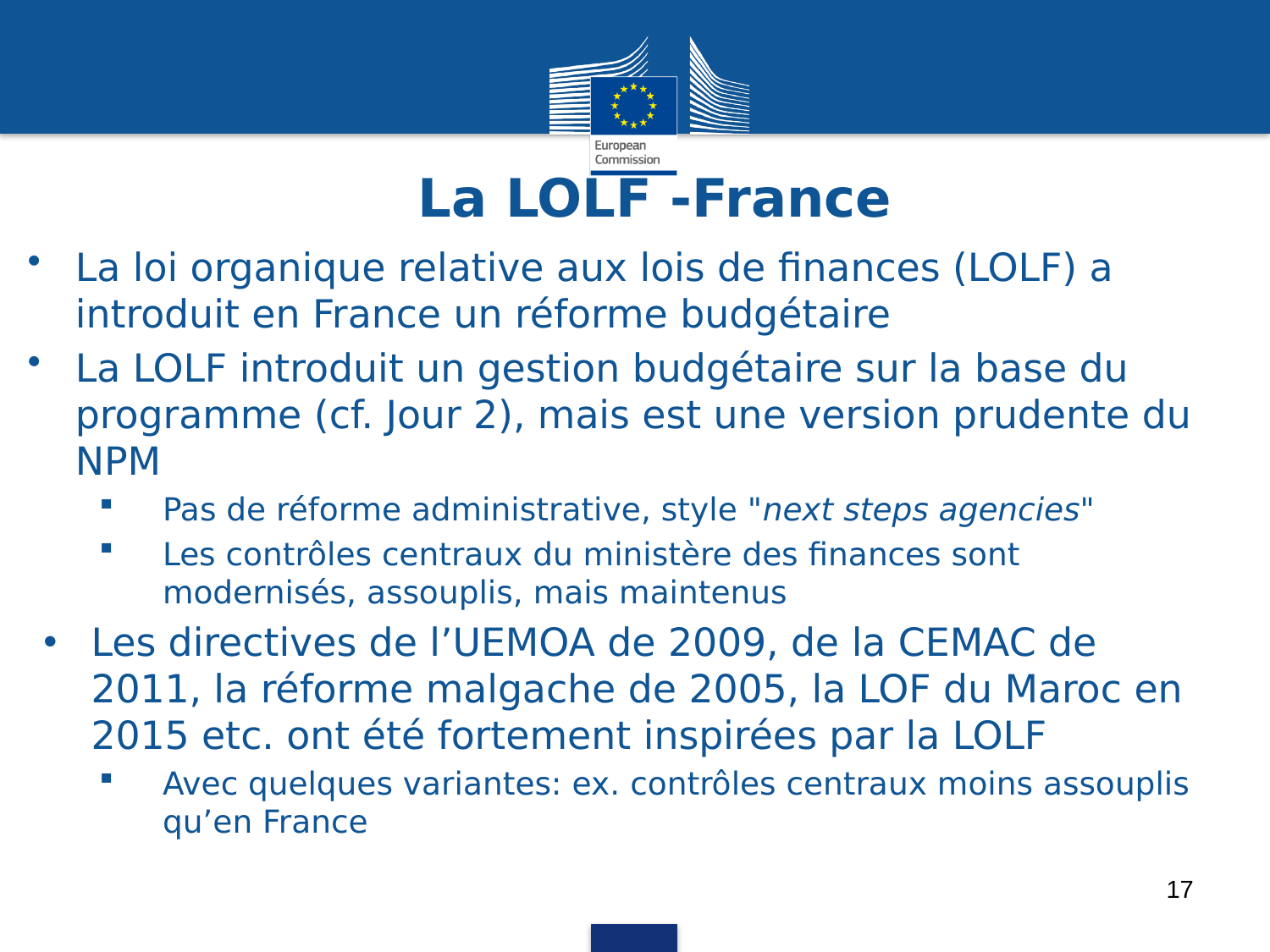

# La LOLF -France
La loi organique relative aux lois de finances (LOLF) a introduit en France un réforme budgétaire
La LOLF introduit un gestion budgétaire sur la base du programme (cf. Jour 2), mais est une version prudente du NPM
Pas de réforme administrative, style "next steps agencies"
Les contrôles centraux du ministère des finances sont modernisés, assouplis, mais maintenus
Les directives de l’UEMOA de 2009, de la CEMAC de 2011, la réforme malgache de 2005, la LOF du Maroc en 2015 etc. ont été fortement inspirées par la LOLF
Avec quelques variantes: ex. contrôles centraux moins assouplis qu’en France
17